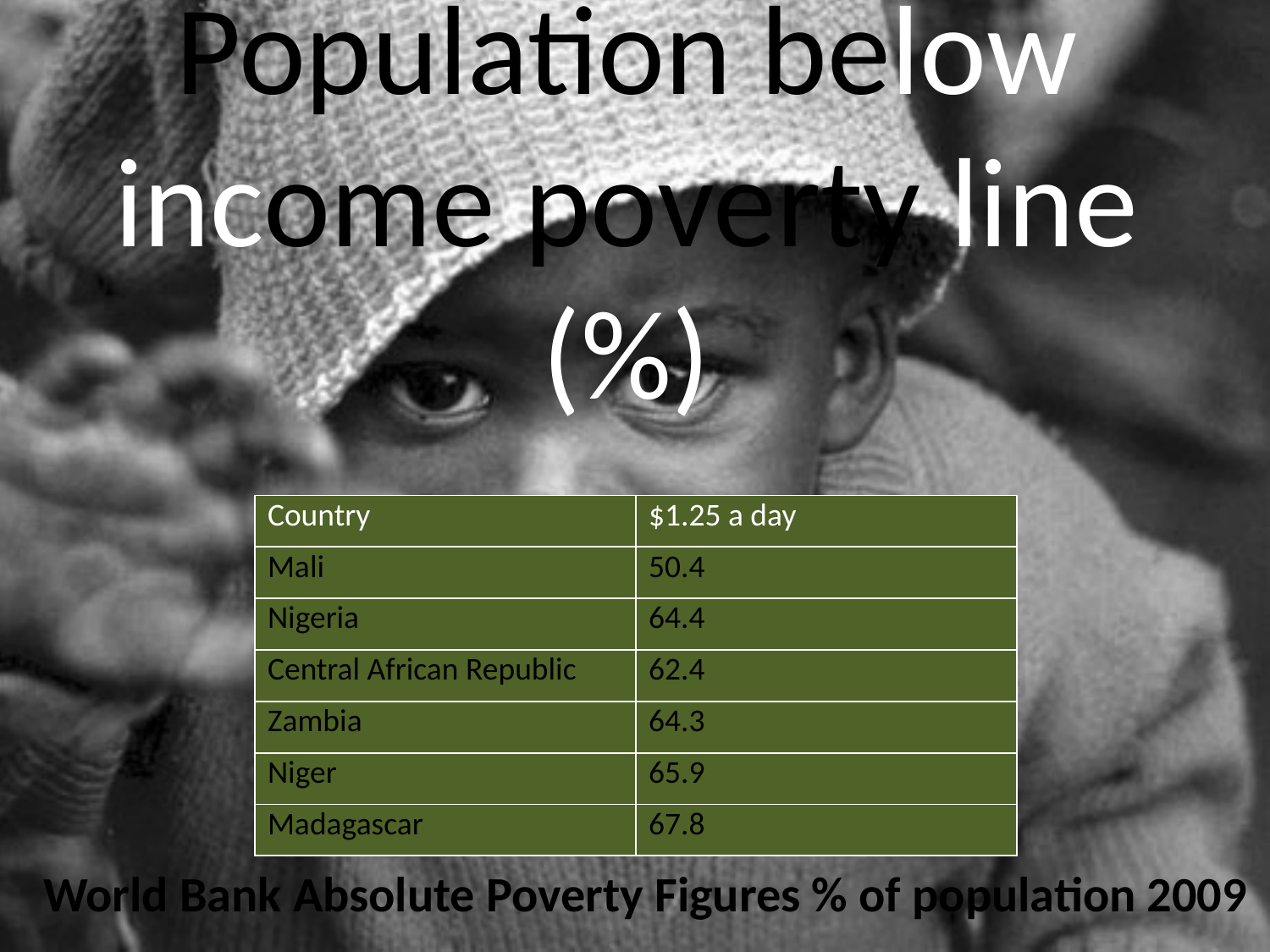

# Population below income poverty line (%)
| Country | $1.25 a day |
| --- | --- |
| Mali | 50.4 |
| Nigeria | 64.4 |
| Central African Republic | 62.4 |
| Zambia | 64.3 |
| Niger | 65.9 |
| Madagascar | 67.8 |
World Bank Absolute Poverty Figures % of population 2009